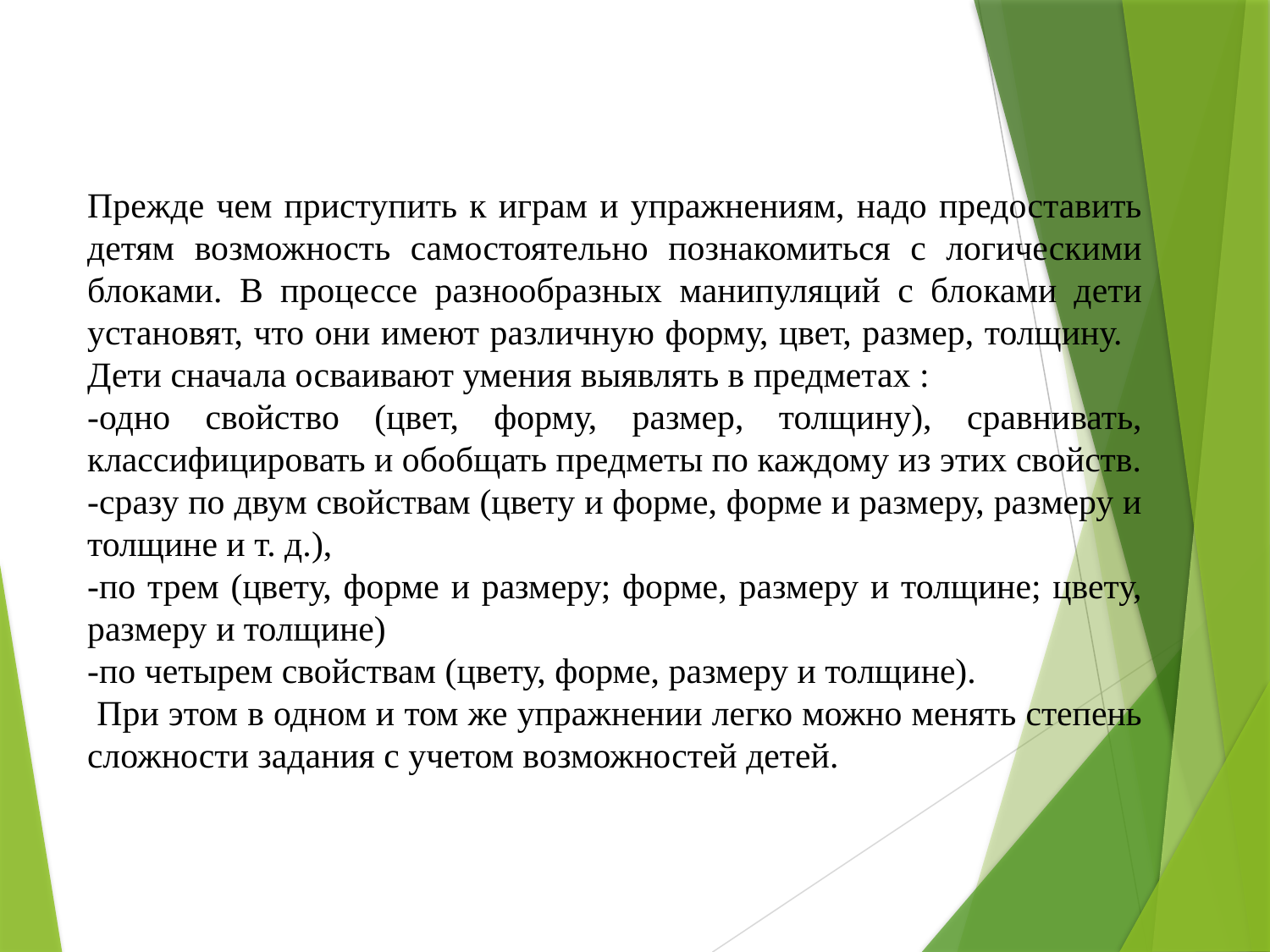

Прежде чем приступить к играм и упражнениям, надо предоставить детям возможность самостоятельно познакомиться с логическими блоками. В процессе разнообразных манипуляций с блоками дети установят, что они имеют различную форму, цвет, размер, толщину.   Дети сначала осваивают умения выявлять в предметах :
-одно свойство (цвет, форму, размер, толщину), сравнивать, классифицировать и обобщать предметы по каждому из этих свойств.
-сразу по двум свойствам (цвету и форме, форме и размеру, размеру и толщине и т. д.),
-по трем (цвету, форме и размеру; форме, размеру и толщине; цвету, размеру и толщине)
-по четырем свойствам (цвету, форме, размеру и толщине).
 При этом в одном и том же упражнении легко можно менять степень сложности задания с учетом возможностей детей.